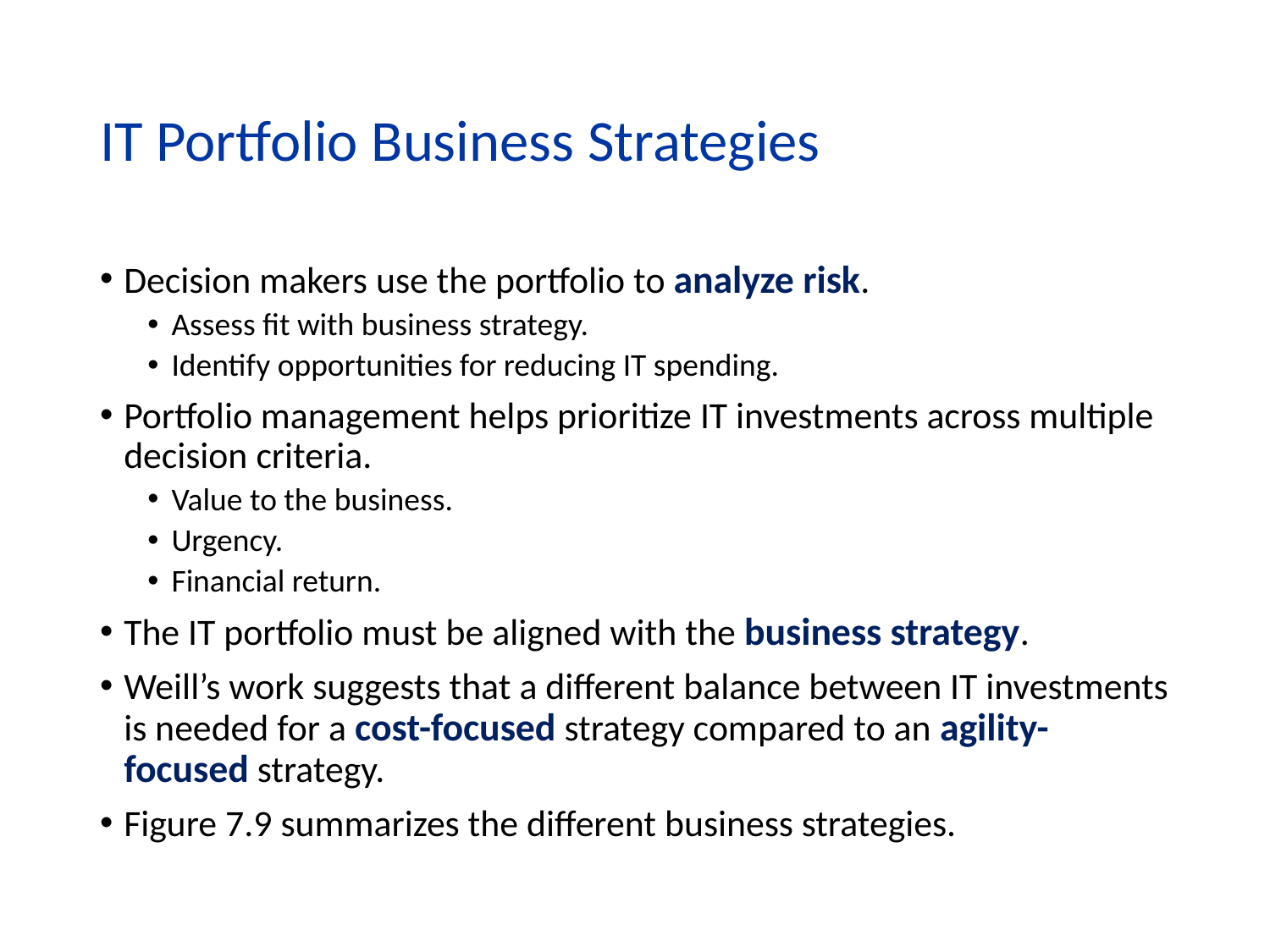

# IT Portfolio Business Strategies
Decision makers use the portfolio to analyze risk.
Assess fit with business strategy.
Identify opportunities for reducing IT spending.
Portfolio management helps prioritize IT investments across multiple decision criteria.
Value to the business.
Urgency.
Financial return.
The IT portfolio must be aligned with the business strategy.
Weill’s work suggests that a different balance between IT investments is needed for a cost-focused strategy compared to an agility-focused strategy.
Figure 7.9 summarizes the different business strategies.